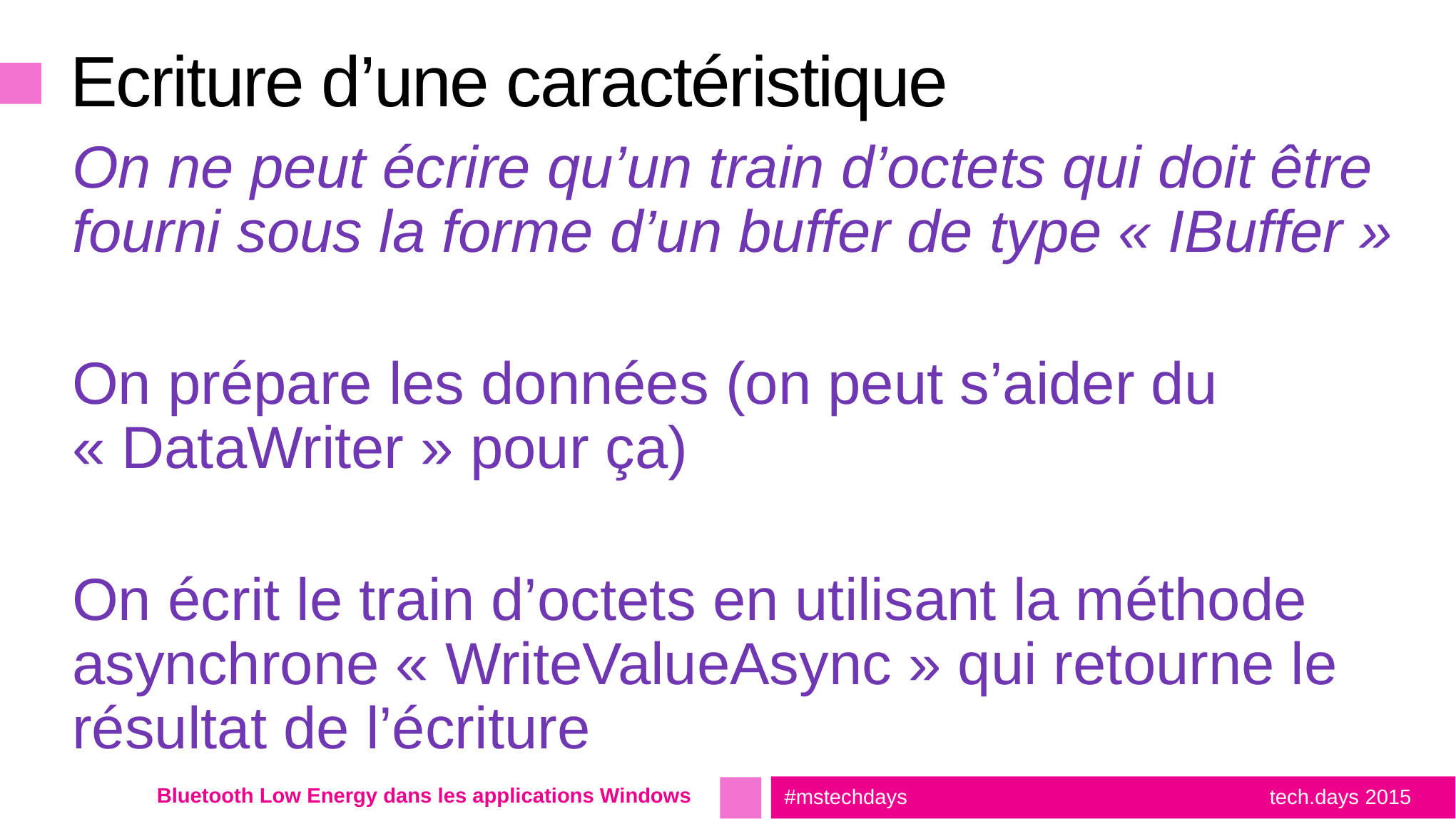

# Ecriture d’une caractéristique
On ne peut écrire qu’un train d’octets qui doit être fourni sous la forme d’un buffer de type « IBuffer »

On prépare les données (on peut s’aider du « DataWriter » pour ça)

On écrit le train d’octets en utilisant la méthode asynchrone « WriteValueAsync » qui retourne le résultat de l’écriture

Bluetooth Low Energy dans les applications Windows